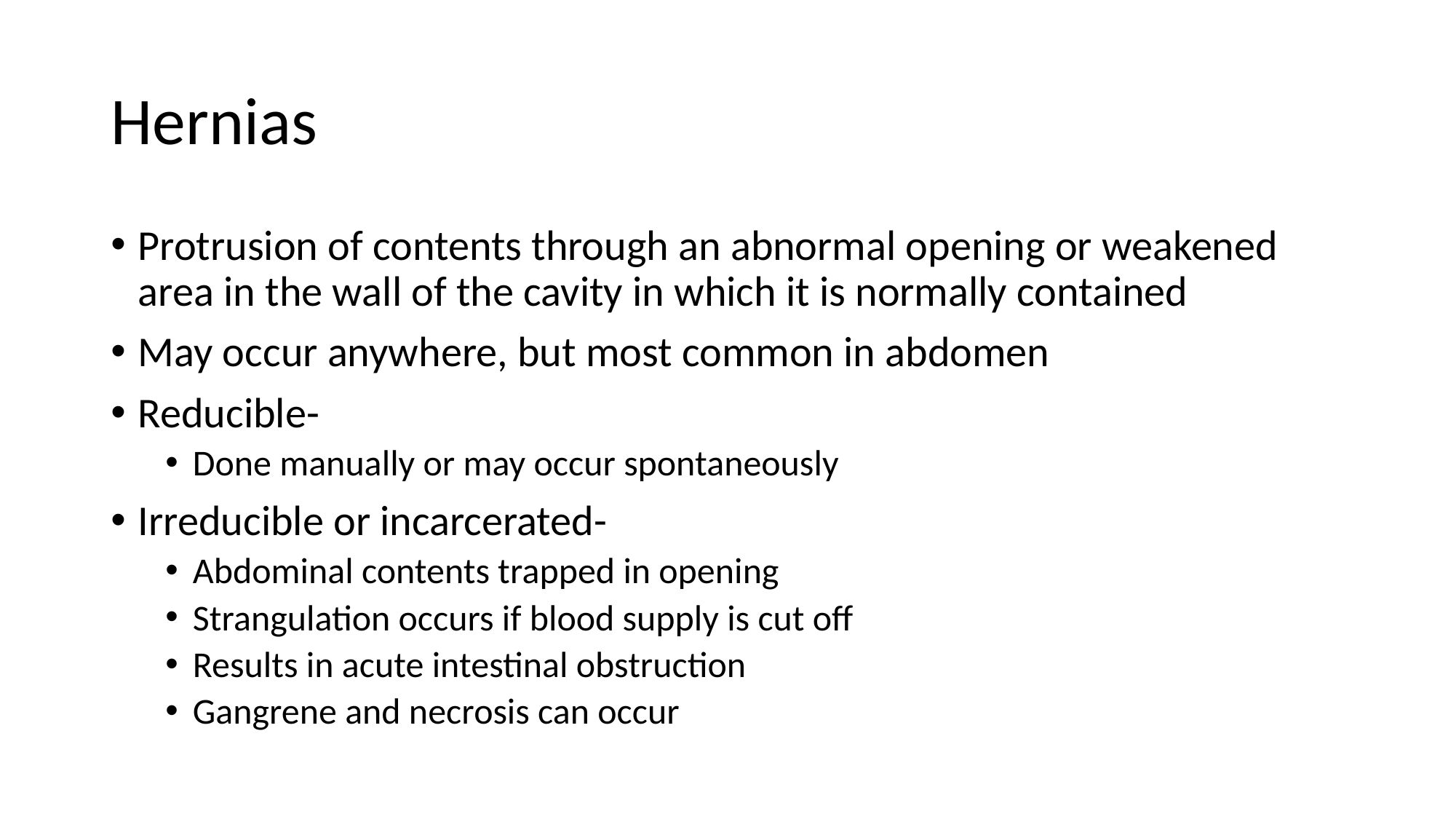

# Hernias
Protrusion of contents through an abnormal opening or weakened area in the wall of the cavity in which it is normally contained
May occur anywhere, but most common in abdomen
Reducible-
Done manually or may occur spontaneously
Irreducible or incarcerated-
Abdominal contents trapped in opening
Strangulation occurs if blood supply is cut off
Results in acute intestinal obstruction
Gangrene and necrosis can occur